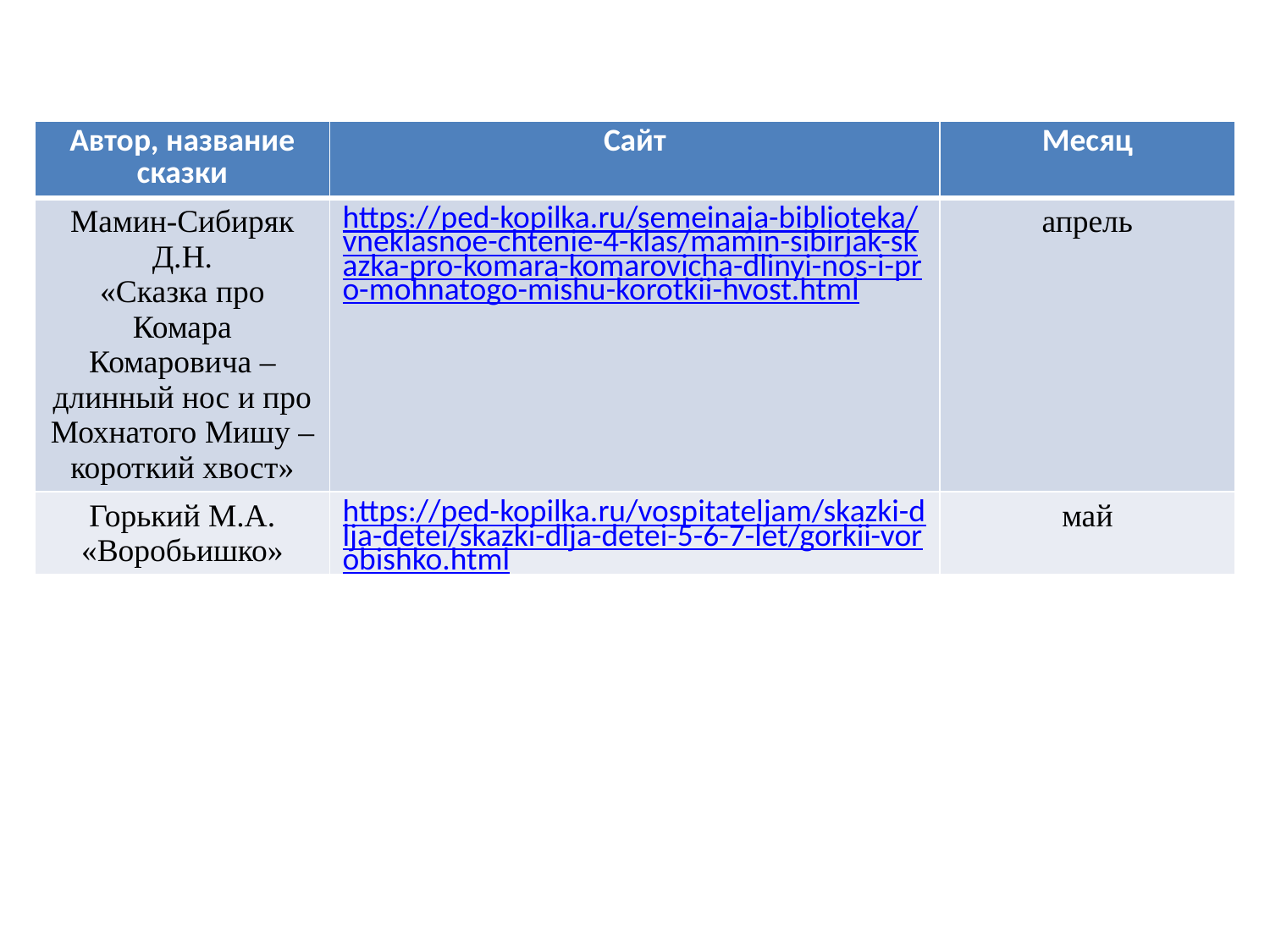

| Автор, название сказки | Сайт | Месяц |
| --- | --- | --- |
| Мамин-Сибиряк Д.Н. «Сказка про Комара Комаровича – длинный нос и про Мохнатого Мишу – короткий хвост» | https://ped-kopilka.ru/semeinaja-biblioteka/vneklasnoe-chtenie-4-klas/mamin-sibirjak-skazka-pro-komara-komarovicha-dlinyi-nos-i-pro-mohnatogo-mishu-korotkii-hvost.html | апрель |
| Горький М.А. «Воробьишко» | https://ped-kopilka.ru/vospitateljam/skazki-dlja-detei/skazki-dlja-detei-5-6-7-let/gorkii-vorobishko.html | май |